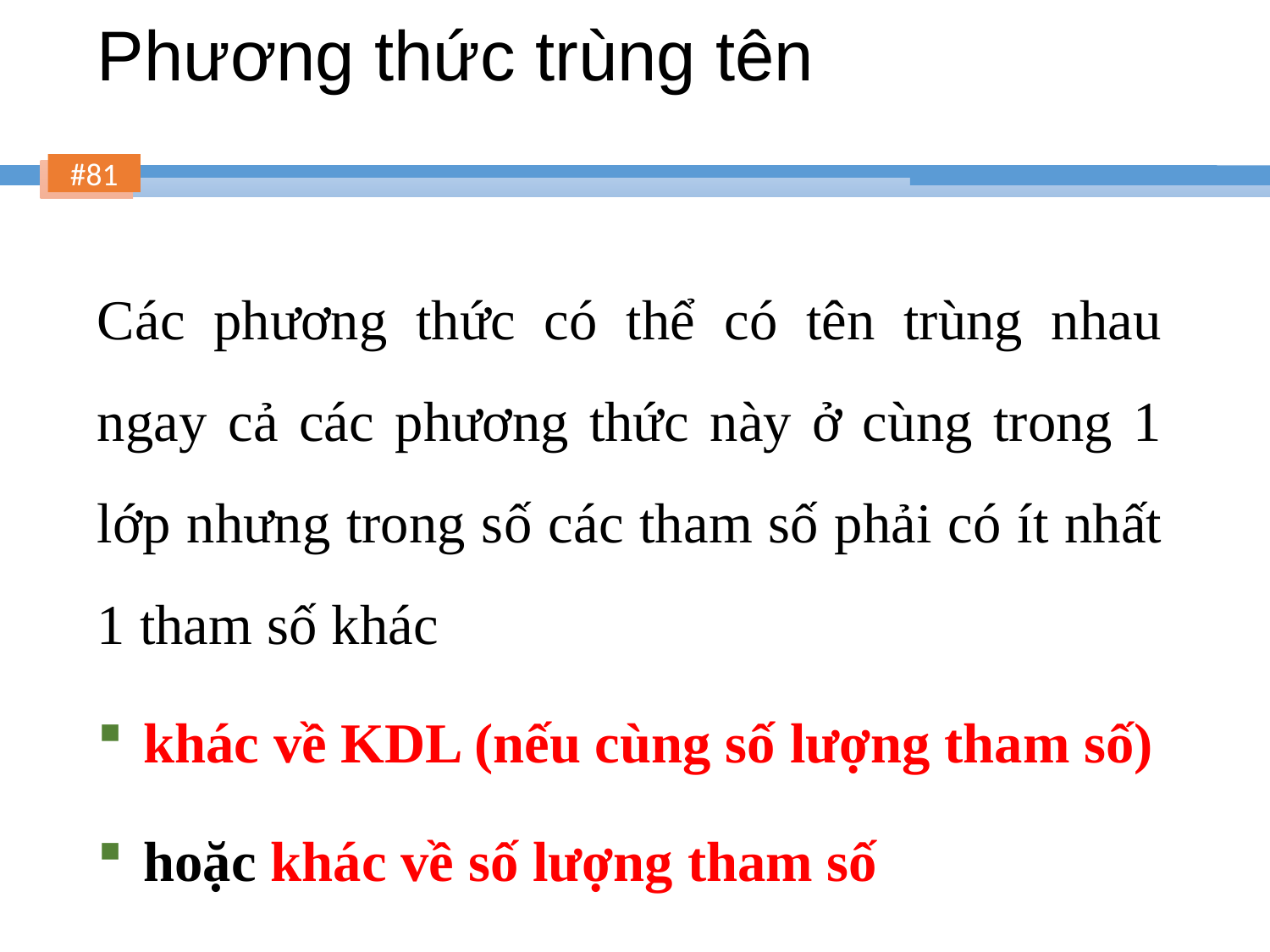

# Phương thức trùng tên
Các phương thức có thể có tên trùng nhau ngay cả các phương thức này ở cùng trong 1 lớp nhưng trong số các tham số phải có ít nhất 1 tham số khác
 khác về KDL (nếu cùng số lượng tham số)
 hoặc khác về số lượng tham số
81